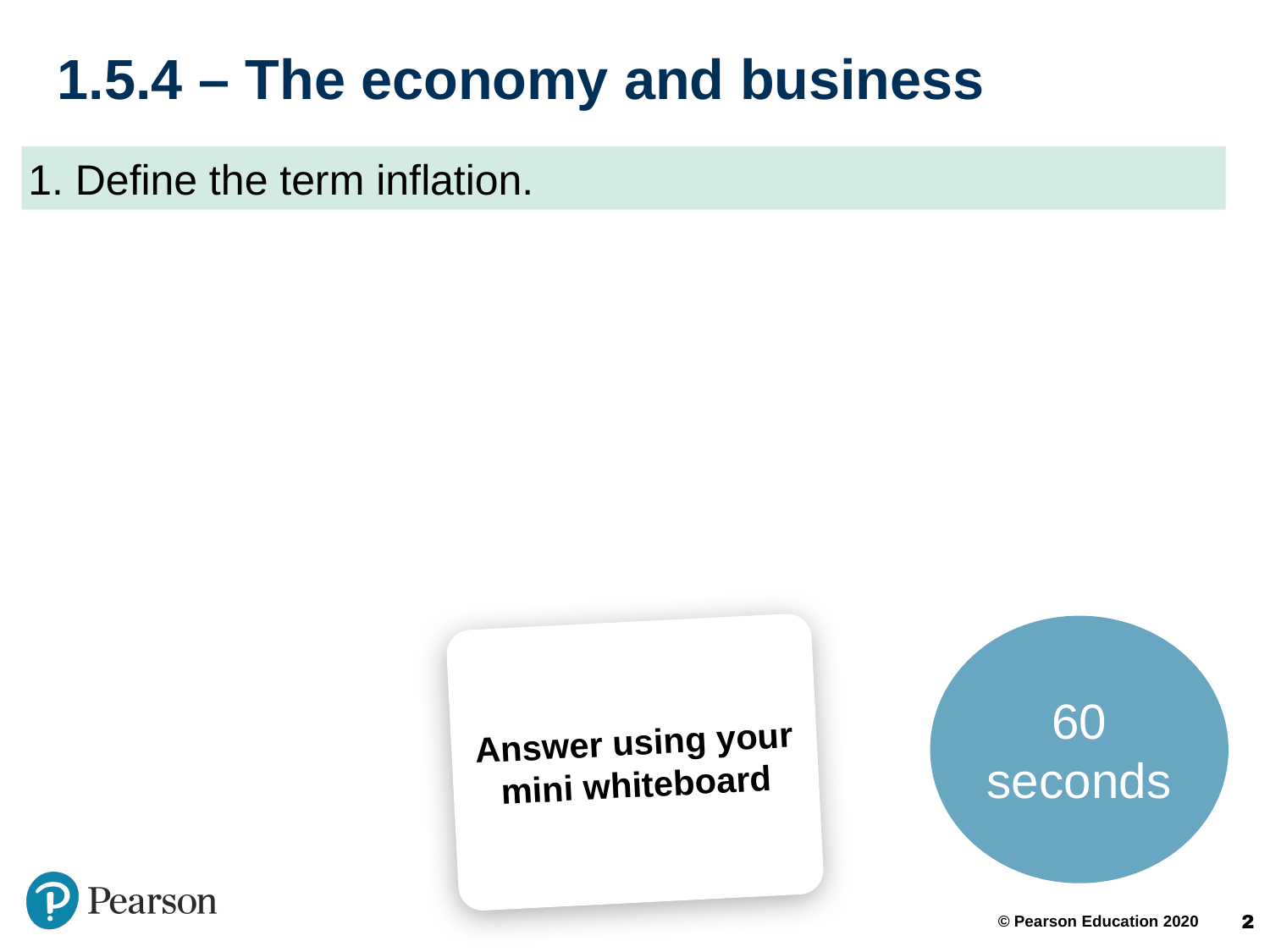

# 1.5.4 – The economy and business
1. Define the term inflation.

60 seconds

Answer using your mini whiteboard

2